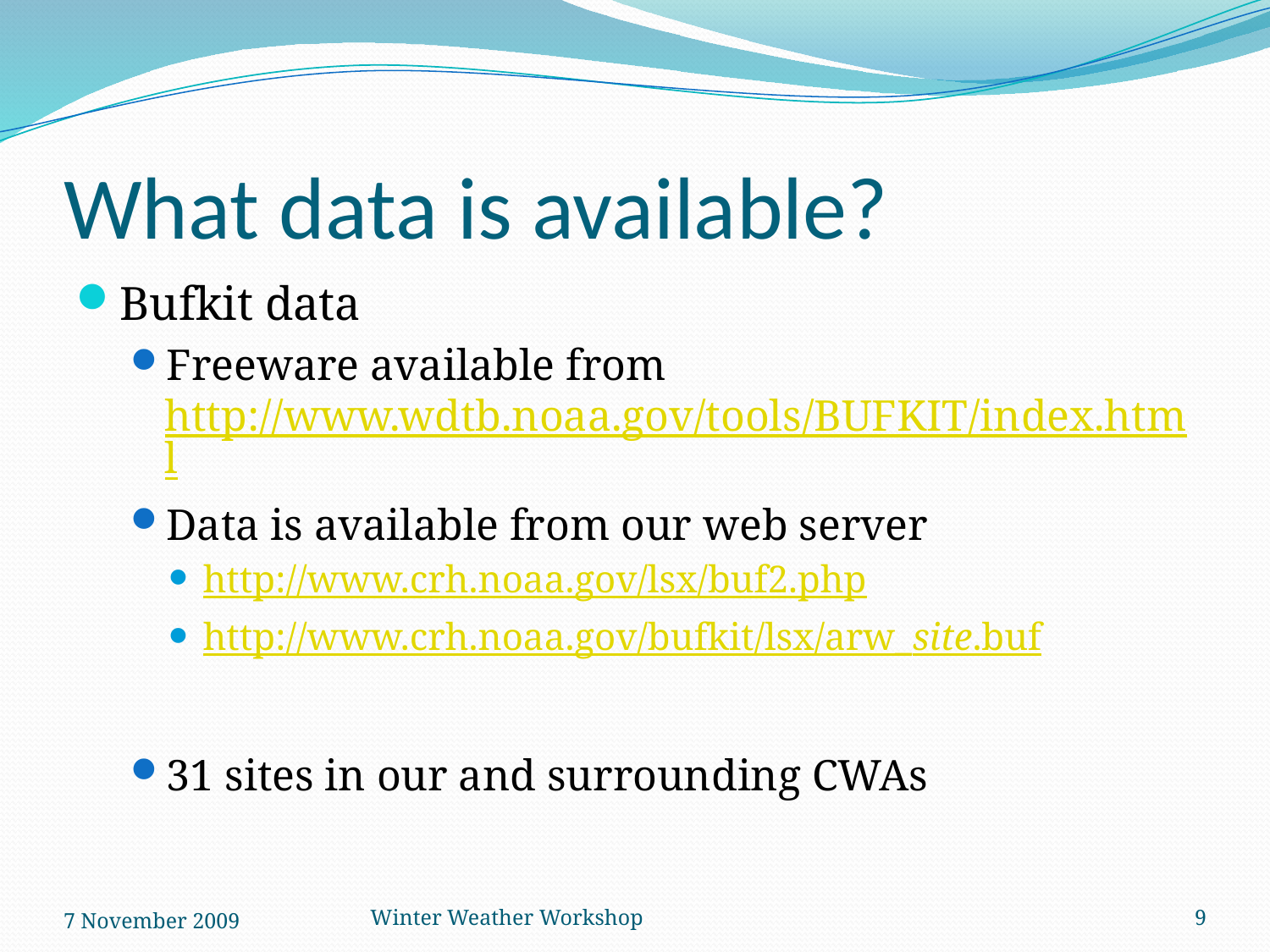

# What data is available?
Bufkit data
Freeware available from http://www.wdtb.noaa.gov/tools/BUFKIT/index.html
Data is available from our web server
http://www.crh.noaa.gov/lsx/buf2.php
http://www.crh.noaa.gov/bufkit/lsx/arw_site.buf

31 sites in our and surrounding CWAs
7 November 2009
Winter Weather Workshop
9